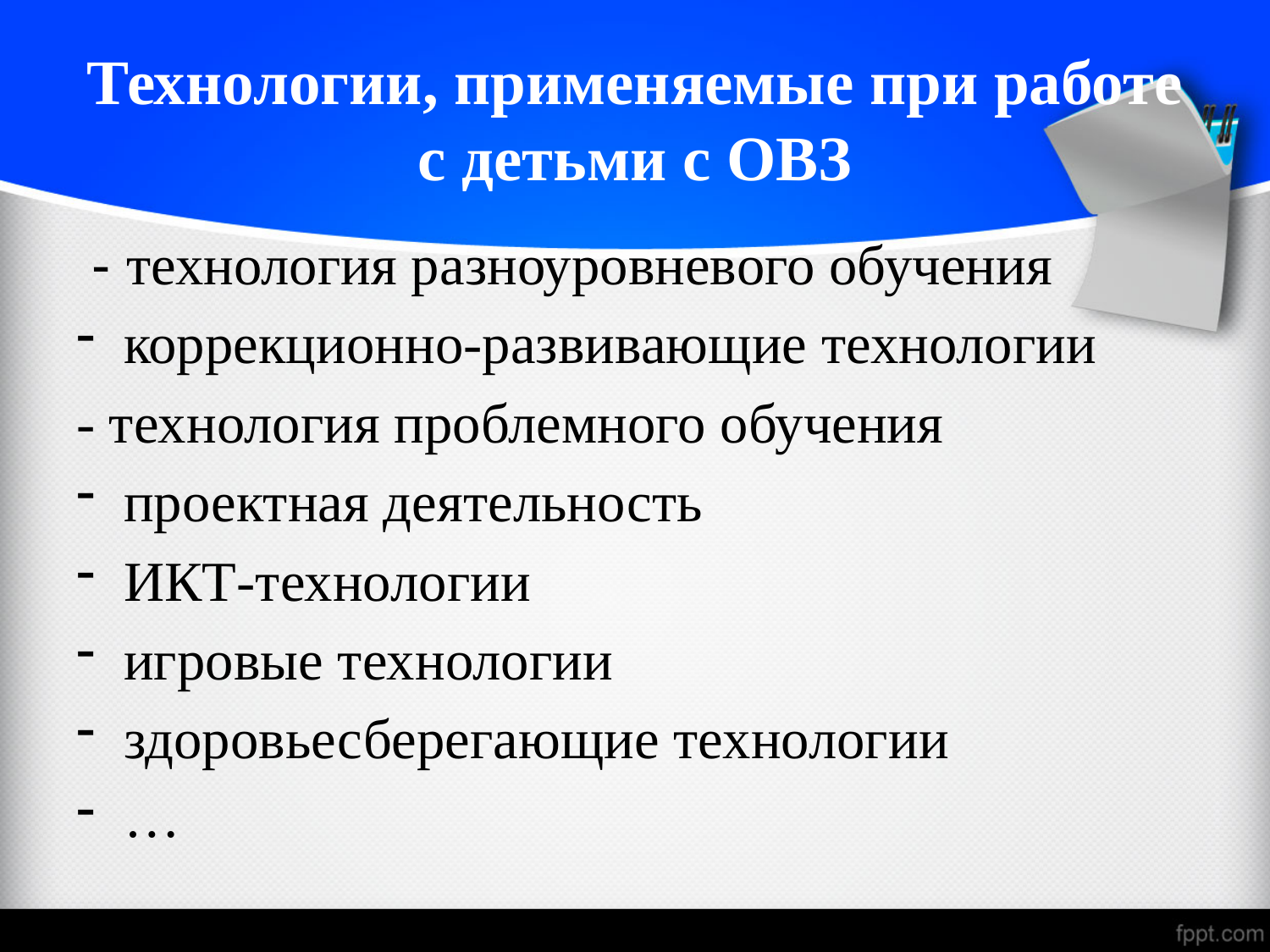

# Технологии, применяемые при работе с детьми с ОВЗ
 - технология разноуровневого обучения
коррекционно-развивающие технологии
- технология проблемного обучения
проектная деятельность
ИКТ-технологии
игровые технологии
здоровьесберегающие технологии
…